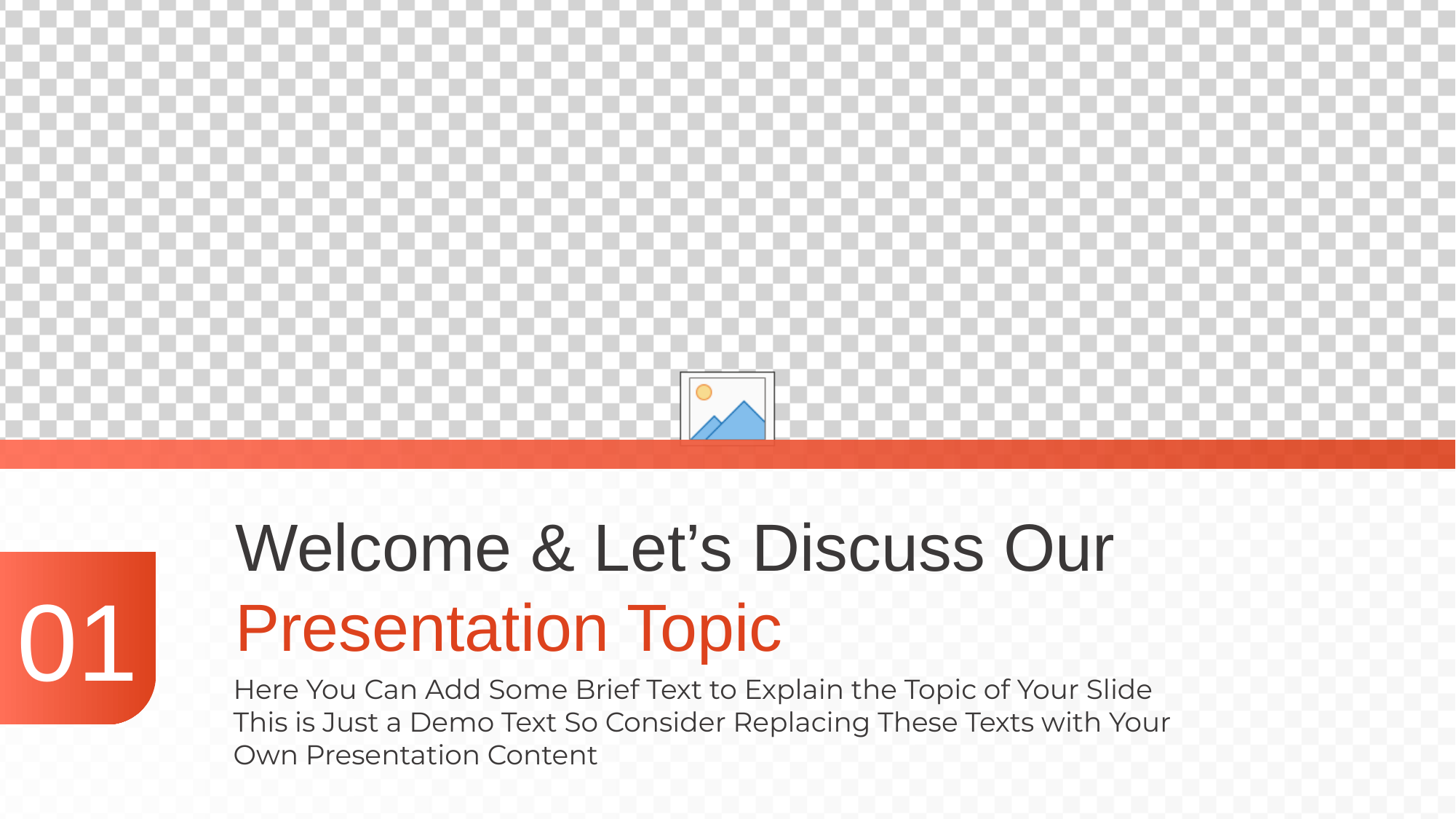

Welcome & Let’s Discuss Our Presentation Topic

01
Here You Can Add Some Brief Text to Explain the Topic of Your Slide This is Just a Demo Text So Consider Replacing These Texts with Your Own Presentation Content